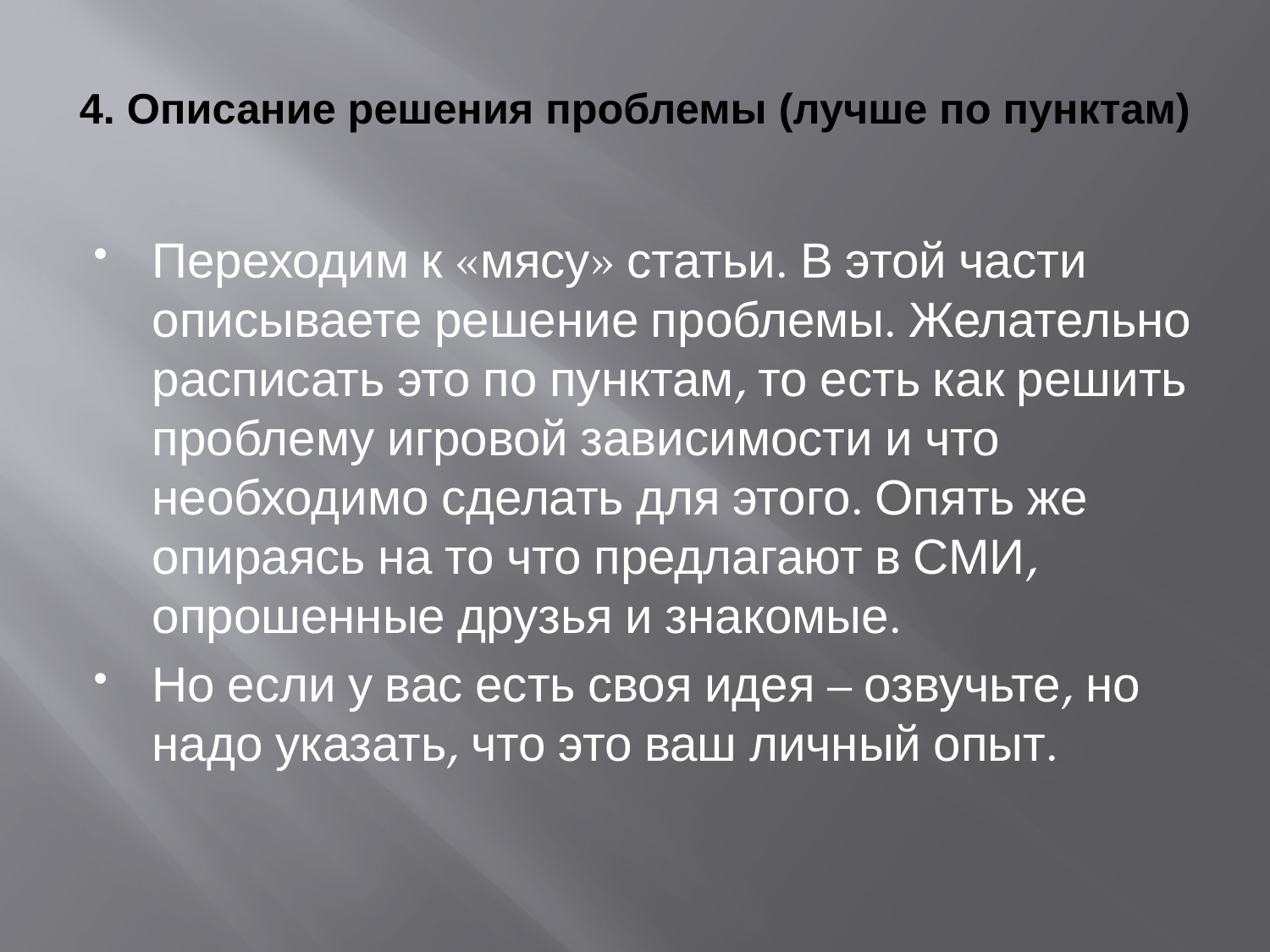

# 4. Описание решения проблемы (лучше по пунктам)
Переходим к «мясу» статьи. В этой части описываете решение проблемы. Желательно расписать это по пунктам, то есть как решить проблему игровой зависимости и что необходимо сделать для этого. Опять же опираясь на то что предлагают в СМИ, опрошенные друзья и знакомые.
Но если у вас есть своя идея – озвучьте, но надо указать, что это ваш личный опыт.